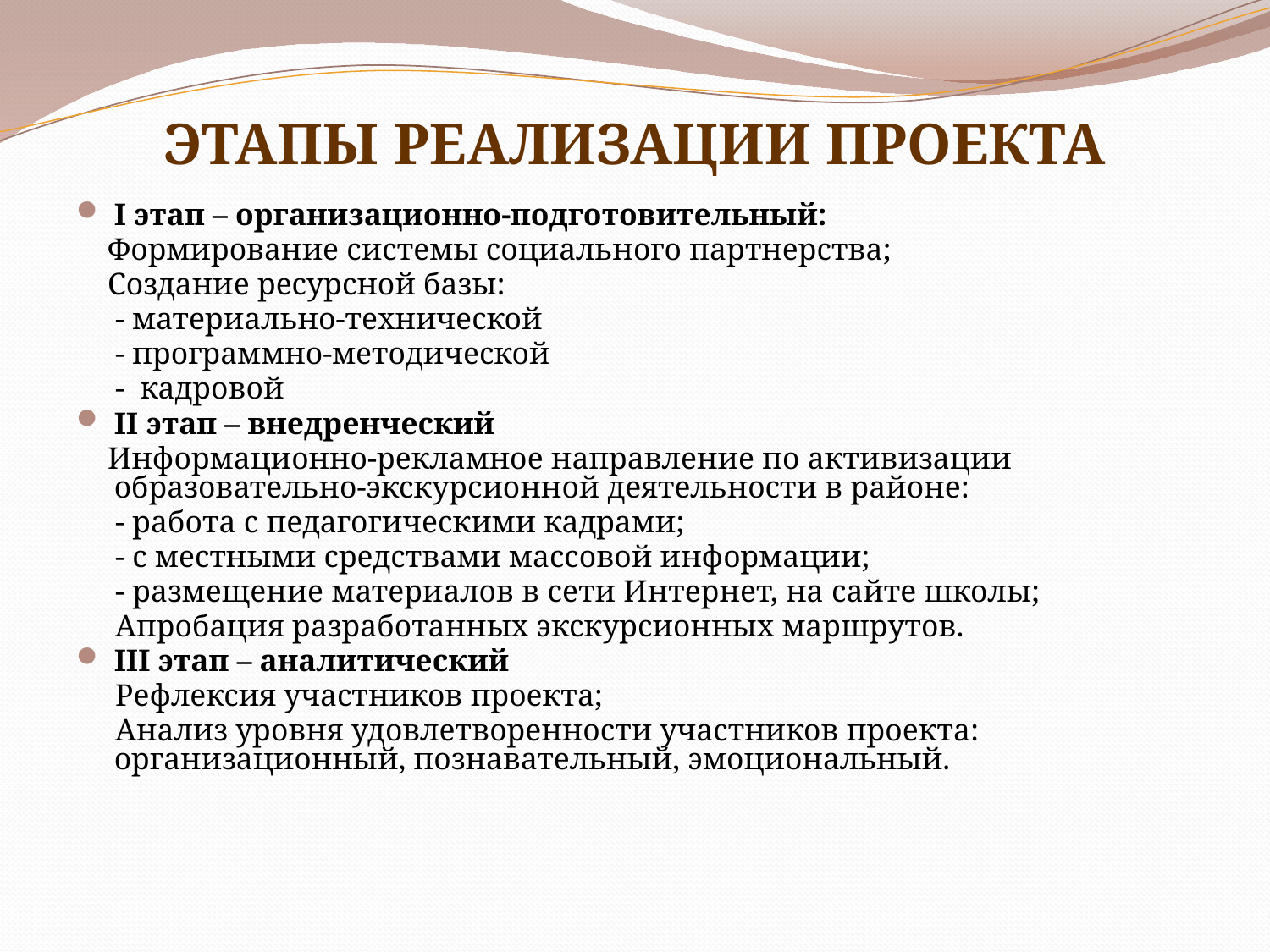

# ЭТАПЫ РЕАЛИЗАЦИИ ПРОЕКТА
I этап – организационно-подготовительный:
    Формирование системы социального партнерства;
    Создание ресурсной базы:
     - материально-технической
     - программно-методической
     -  кадровой
II этап – внедренческий
    Информационно-рекламное направление по активизации образовательно-экскурсионной деятельности в районе:
     - работа с педагогическими кадрами;
     - с местными средствами массовой информации;
     - размещение материалов в сети Интернет, на сайте школы;
     Апробация разработанных экскурсионных маршрутов.
III этап – аналитический
     Рефлексия участников проекта;
     Анализ уровня удовлетворенности участников проекта: организационный, познавательный, эмоциональный.